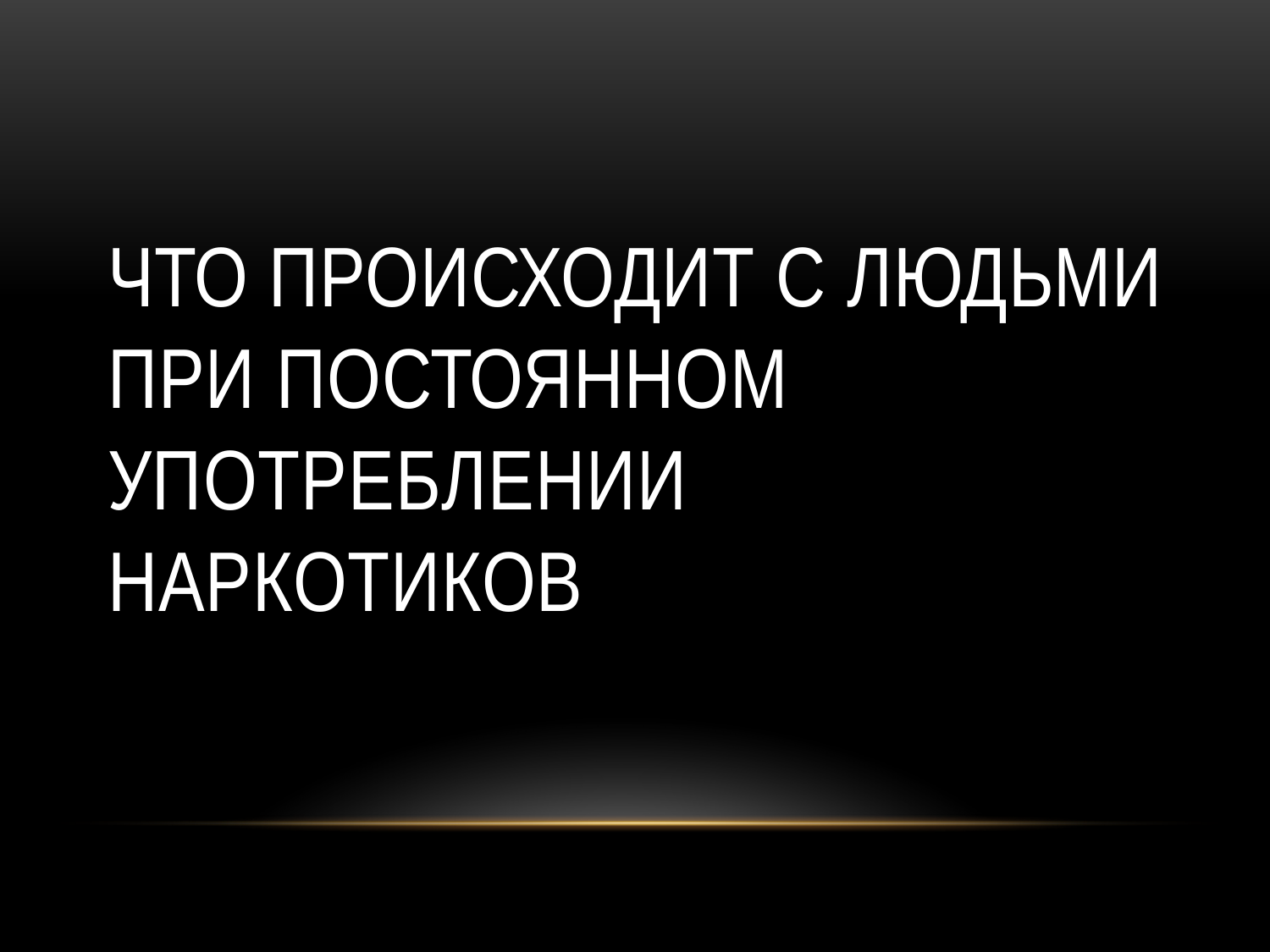

# Что происходит с людьми при постоянном употреблении наркотиков